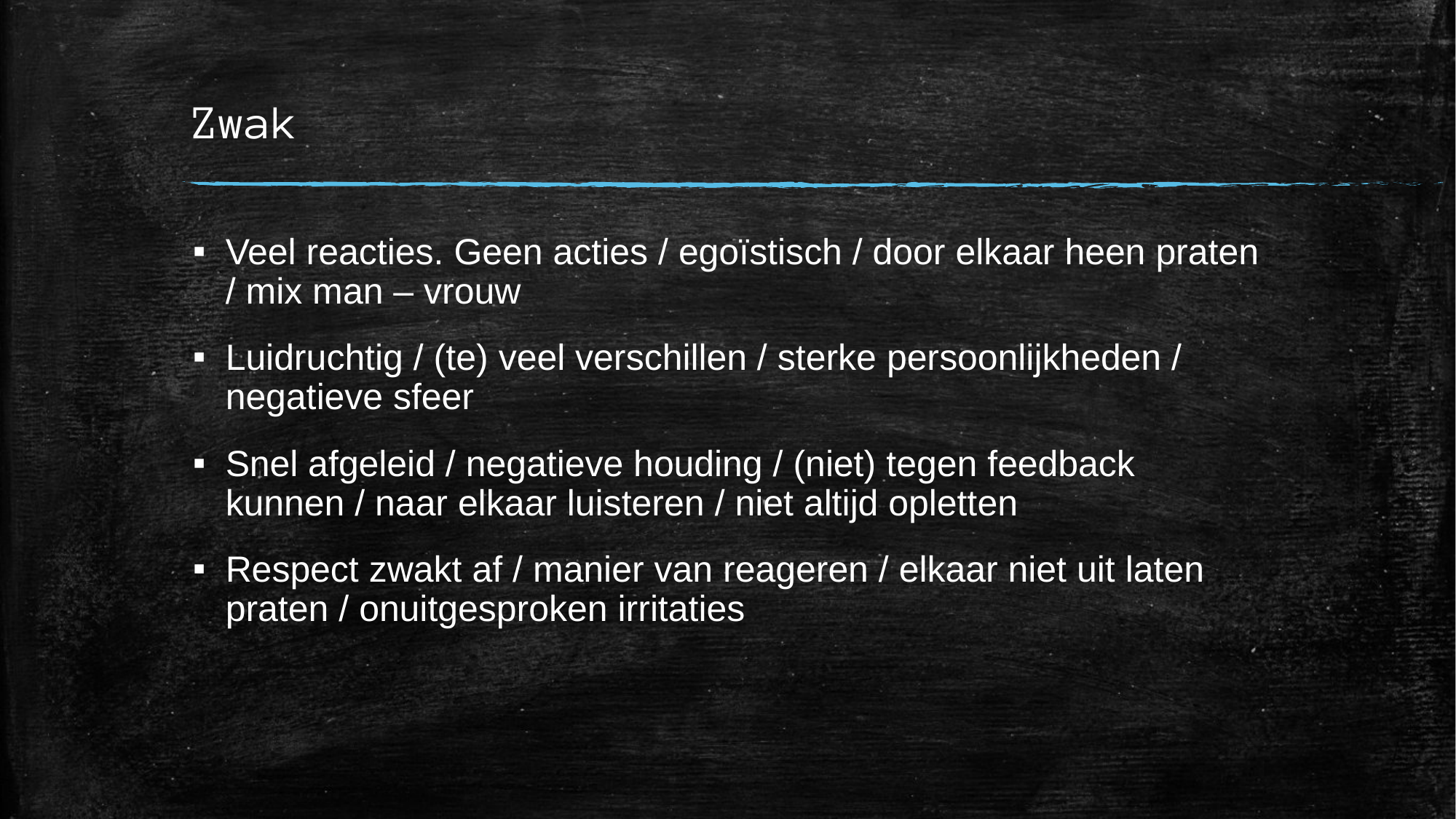

# Zwak
Veel reacties. Geen acties / egoïstisch / door elkaar heen praten / mix man – vrouw
Luidruchtig / (te) veel verschillen / sterke persoonlijkheden / negatieve sfeer
Snel afgeleid / negatieve houding / (niet) tegen feedback kunnen / naar elkaar luisteren / niet altijd opletten
Respect zwakt af / manier van reageren / elkaar niet uit laten praten / onuitgesproken irritaties